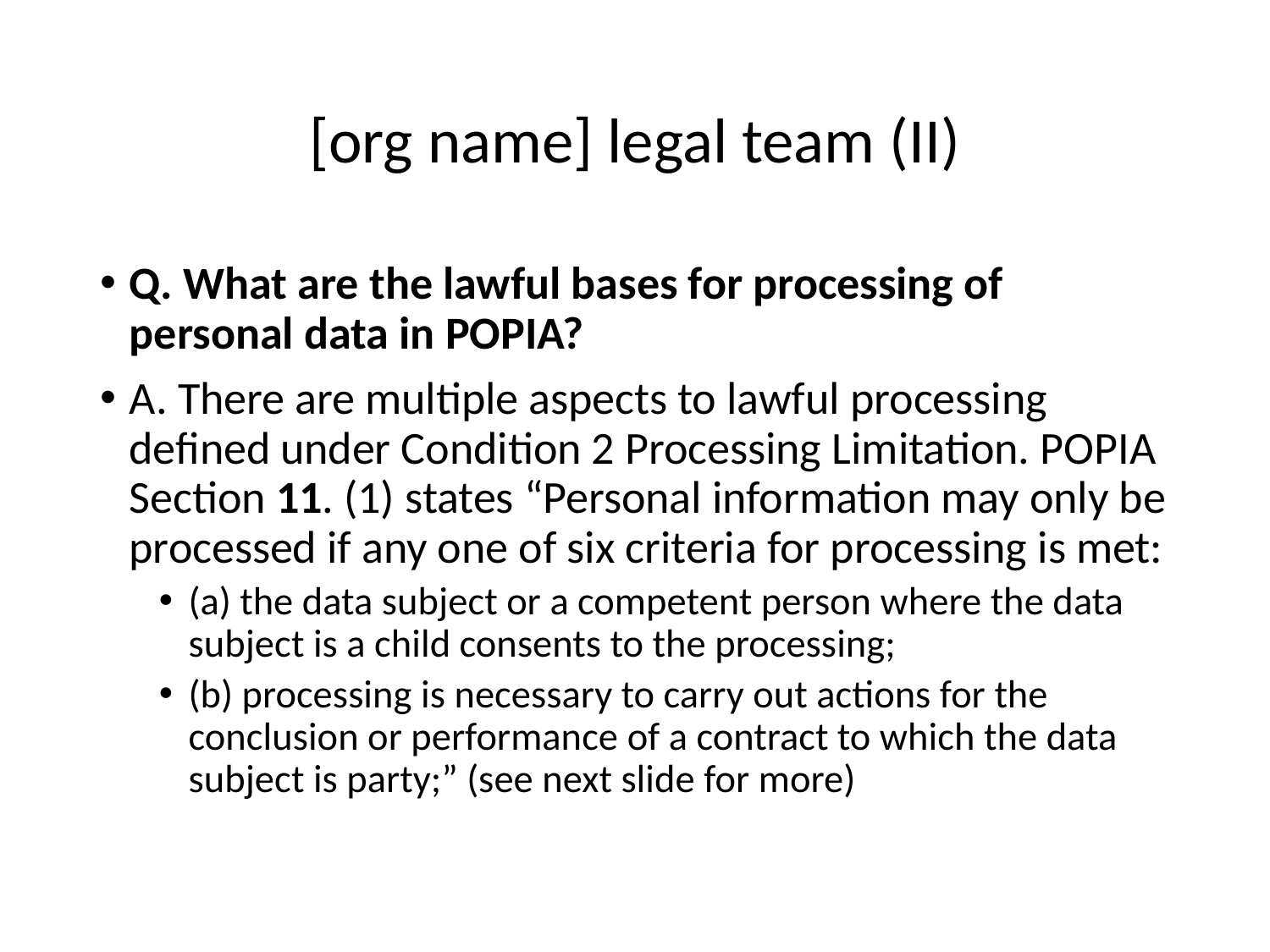

# [org name] legal team (II)
Q. What are the lawful bases for processing of personal data in POPIA?
A. There are multiple aspects to lawful processing defined under Condition 2 Processing Limitation. POPIA Section 11. (1) states “Personal information may only be processed if any one of six criteria for processing is met:
(a) the data subject or a competent person where the data subject is a child consents to the processing;
(b) processing is necessary to carry out actions for the conclusion or performance of a contract to which the data subject is party;” (see next slide for more)